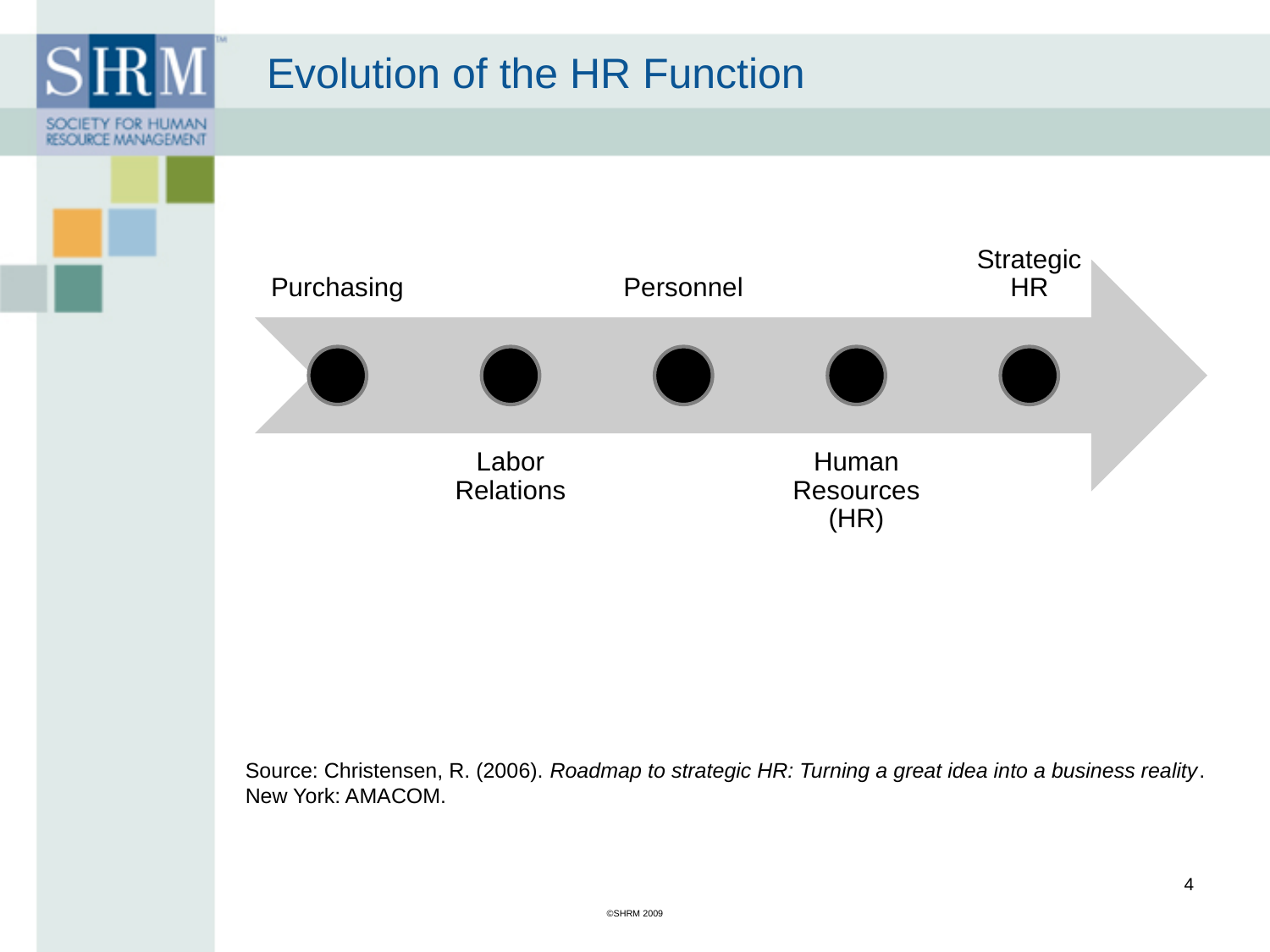

# Evolution of the HR Function
Purchasing
Labor Relations
Personnel
Human Resources (HR)
Strategic HR
Source: Christensen, R. (2006). Roadmap to strategic HR: Turning a great idea into a business reality. New York: AMACOM.
4
©SHRM 2009